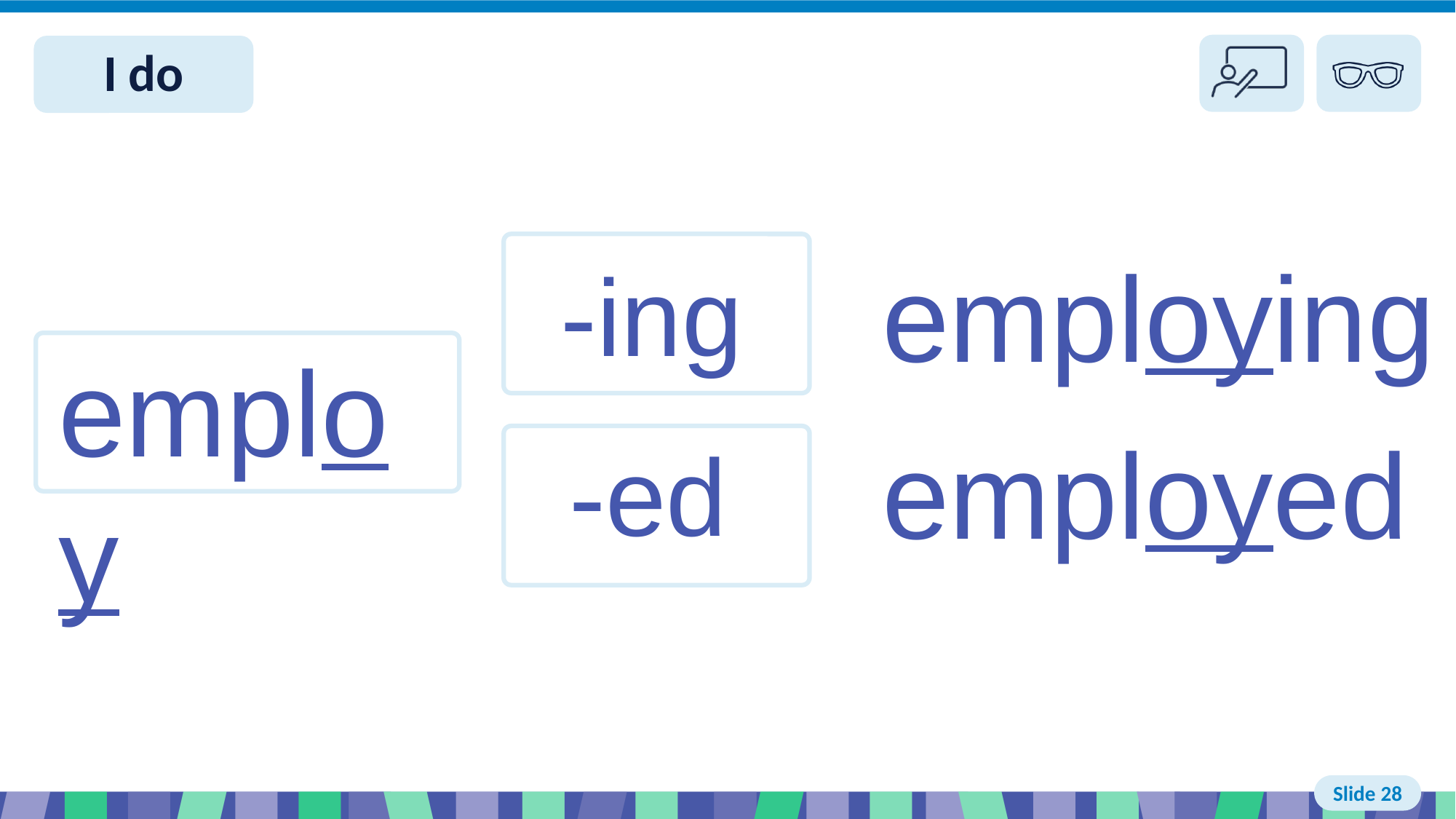

# Slide 28 I do

employing
-ing

employed
-ed

employ